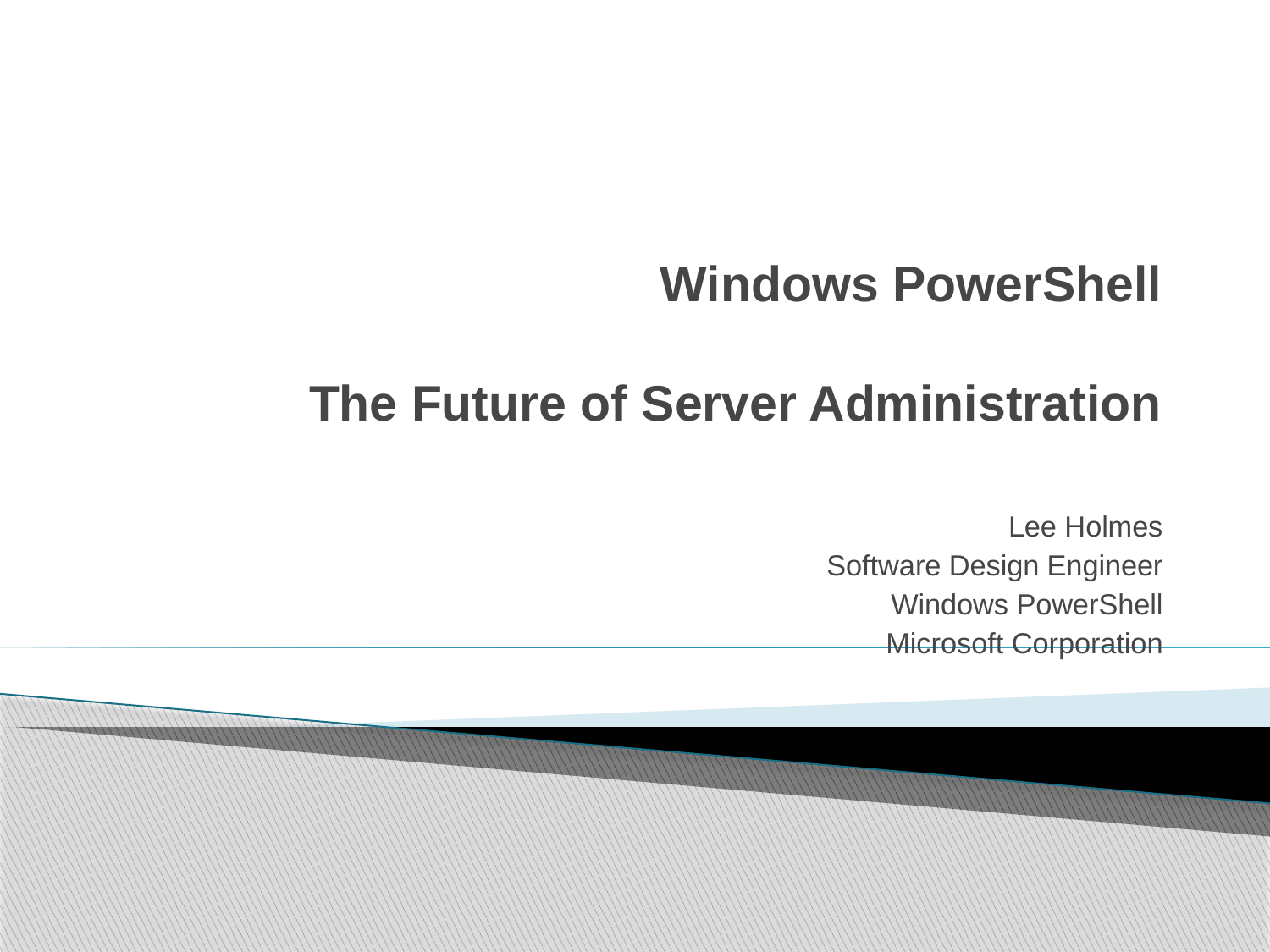

# Windows PowerShell The Future of Server Administration
Lee Holmes
Software Design Engineer
Windows PowerShell
Microsoft Corporation